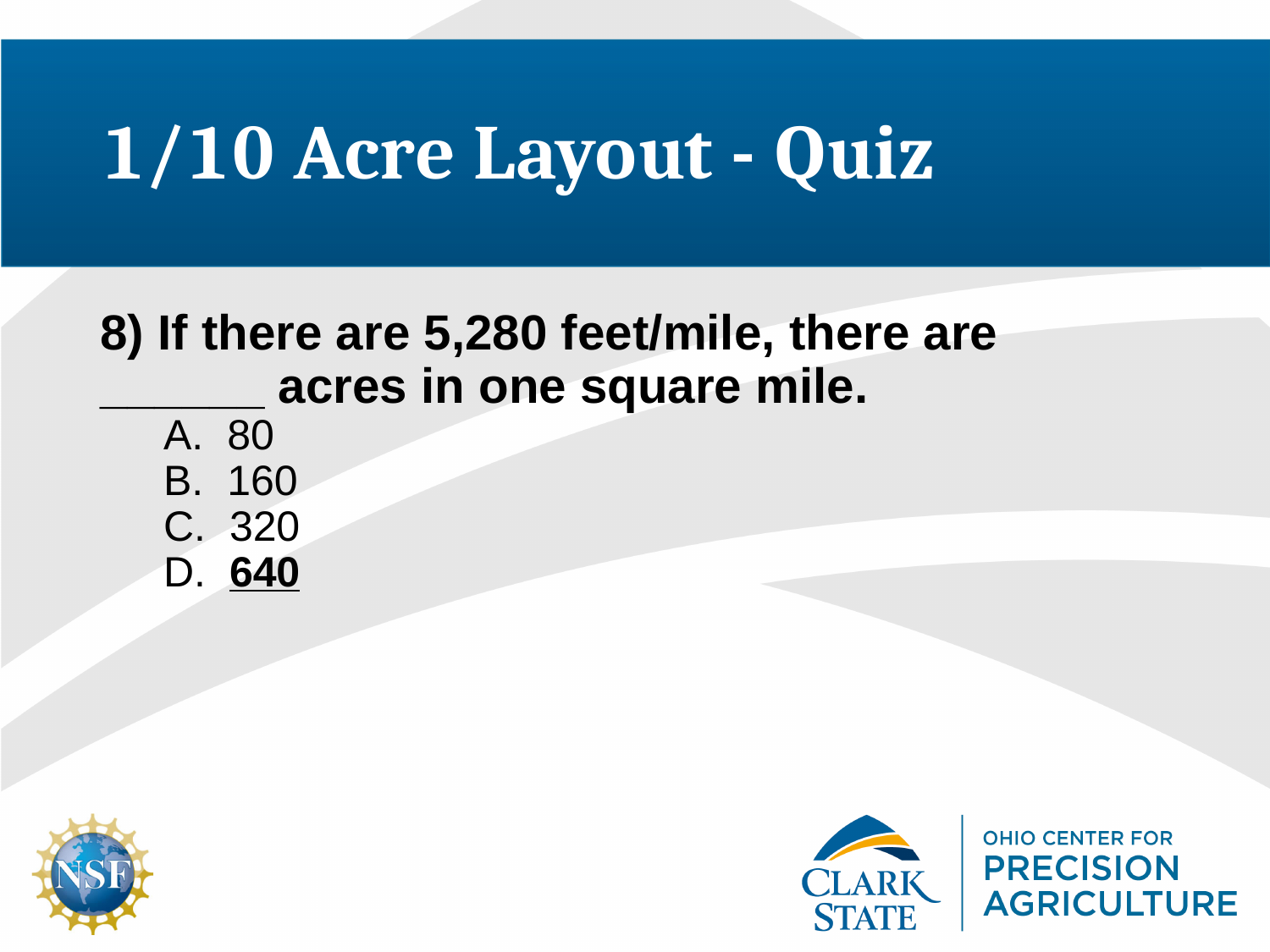

# 1/10 Acre Layout - Quiz
8) If there are 5,280 feet/mile, there are 	______ acres in one square mile.
  80
  160
  320
  640